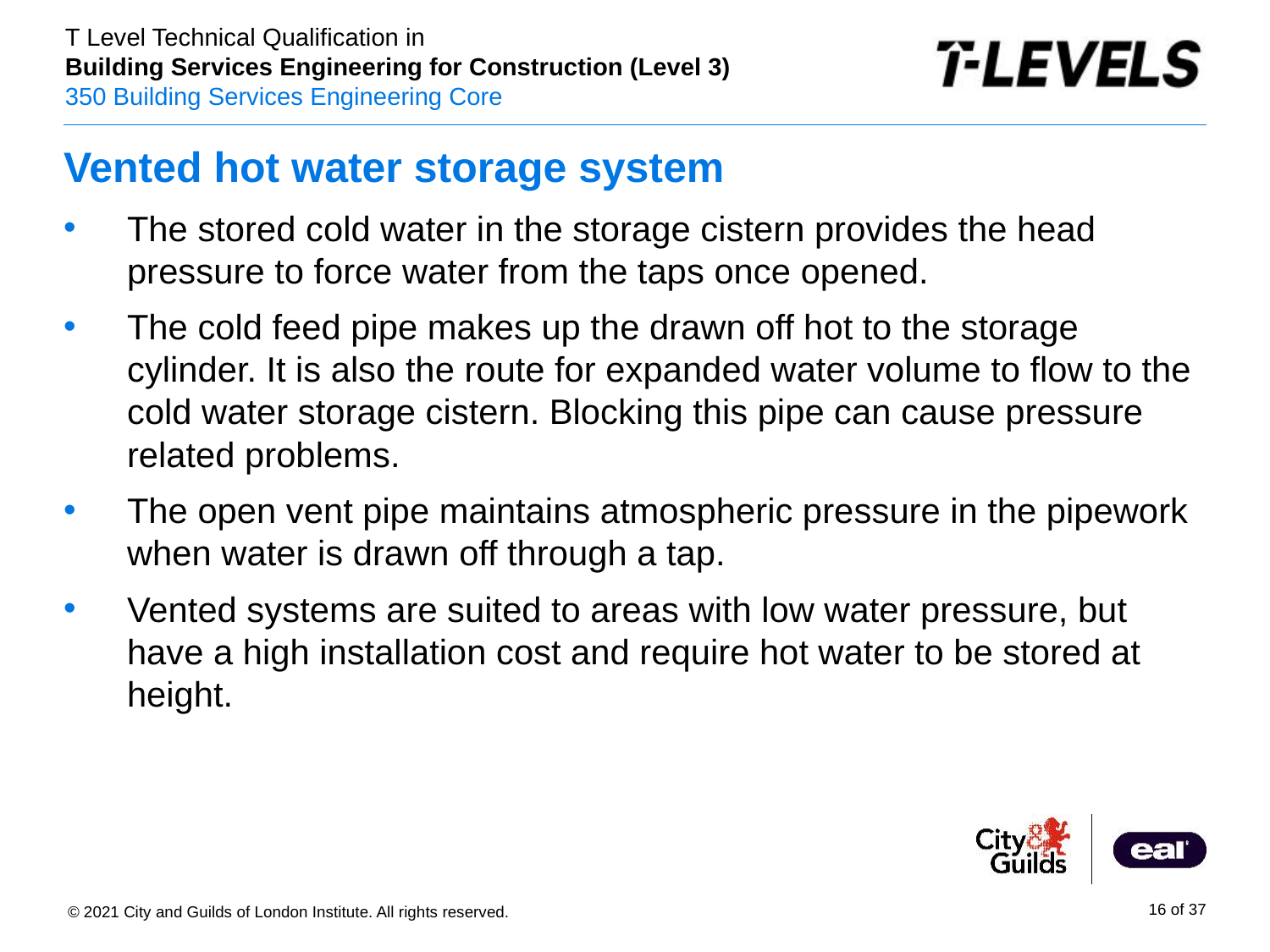

# Vented hot water storage system
The stored cold water in the storage cistern provides the head pressure to force water from the taps once opened.
The cold feed pipe makes up the drawn off hot to the storage cylinder. It is also the route for expanded water volume to flow to the cold water storage cistern. Blocking this pipe can cause pressure related problems.
The open vent pipe maintains atmospheric pressure in the pipework when water is drawn off through a tap.
Vented systems are suited to areas with low water pressure, but have a high installation cost and require hot water to be stored at height.